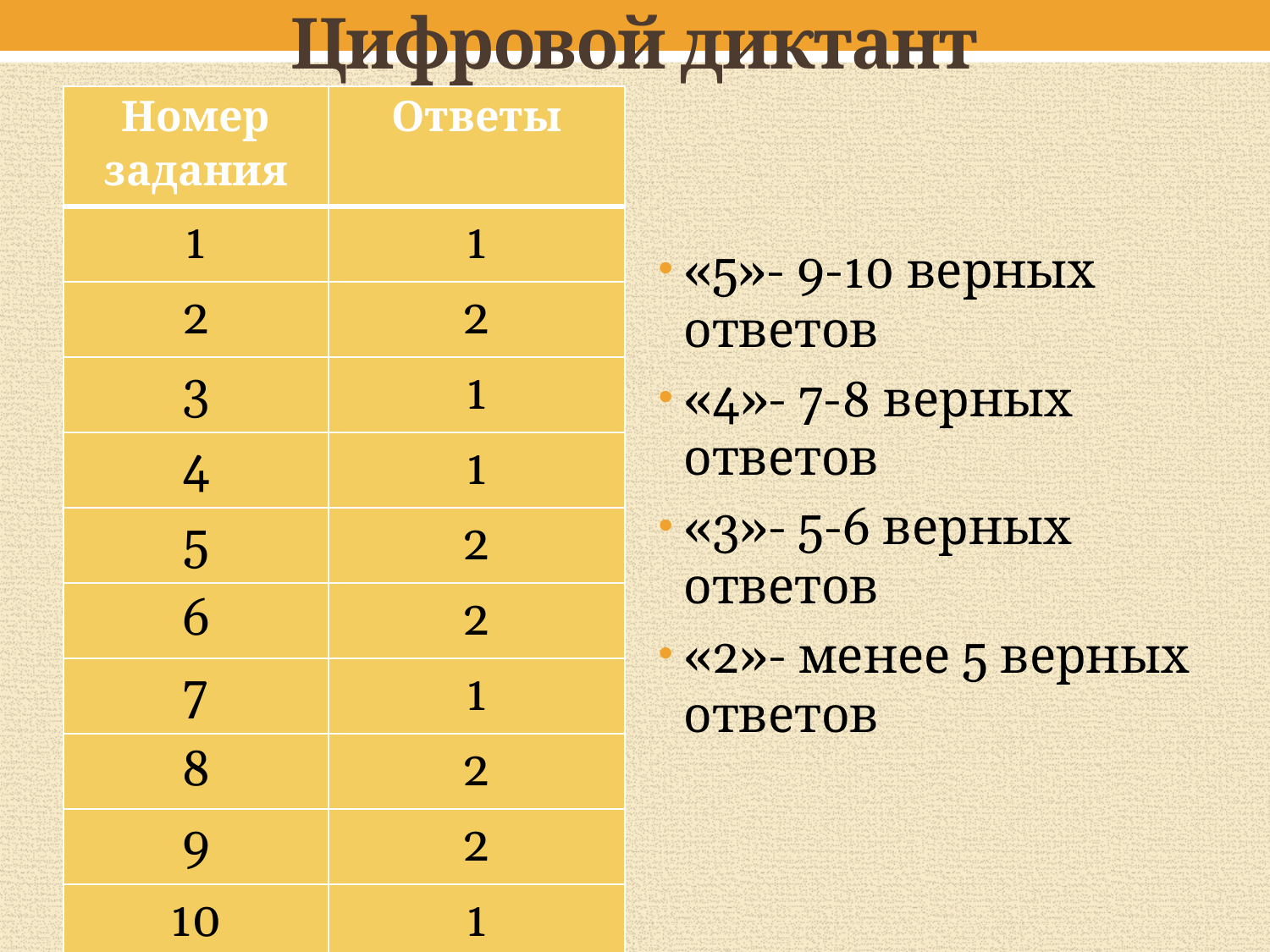

# Цифровой диктант
| Номер задания | Ответы |
| --- | --- |
| 1 | 1 |
| 2 | 2 |
| 3 | 1 |
| 4 | 1 |
| 5 | 2 |
| 6 | 2 |
| 7 | 1 |
| 8 | 2 |
| 9 | 2 |
| 10 | 1 |
«5»- 9-10 верных ответов
«4»- 7-8 верных ответов
«3»- 5-6 верных ответов
«2»- менее 5 верных ответов